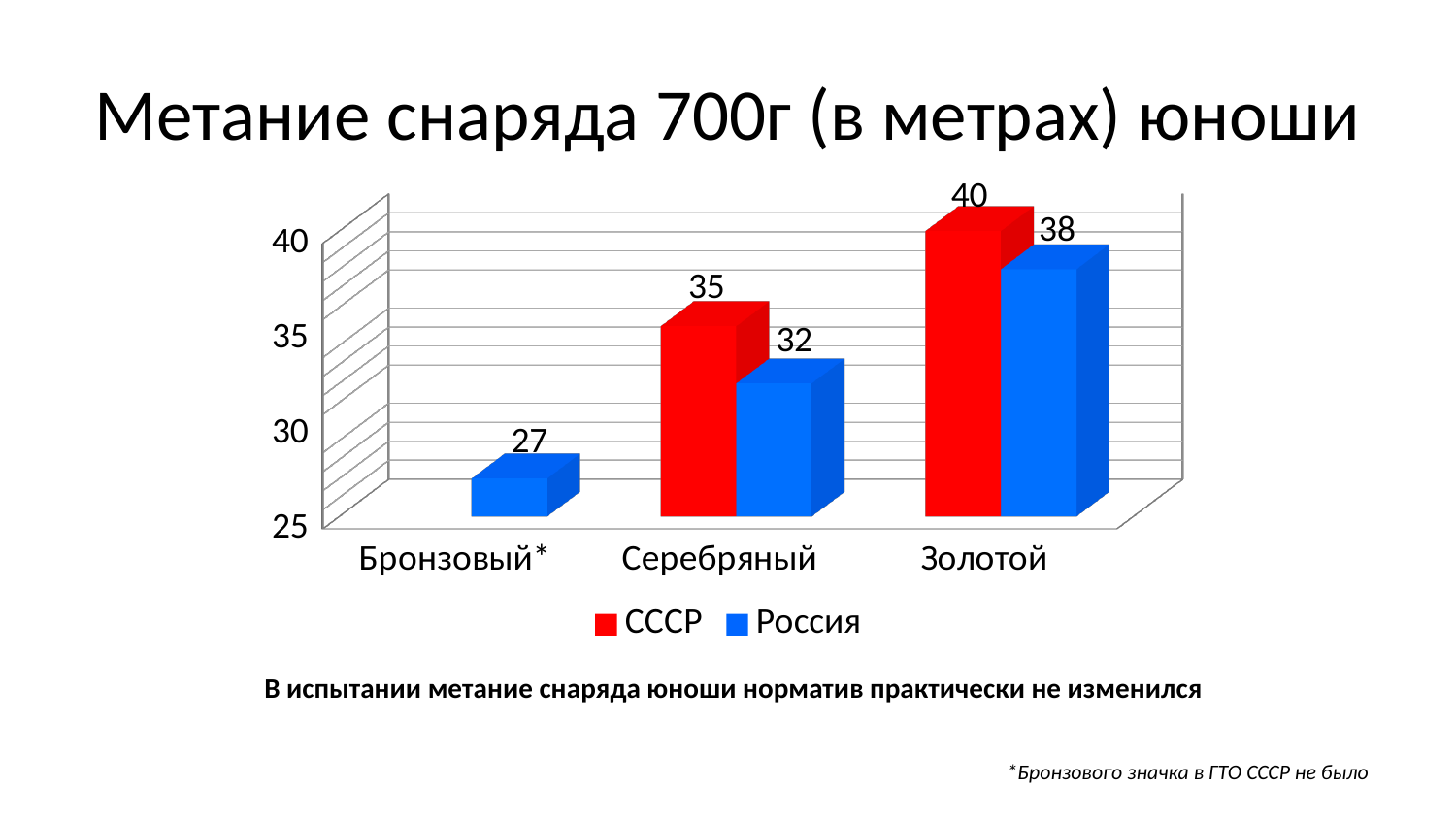

# Метание снаряда 700г (в метрах) юноши

[unsupported chart]

В испытании метание снаряда юноши норматив практически не изменился
*Бронзового значка в ГТО СССР не было